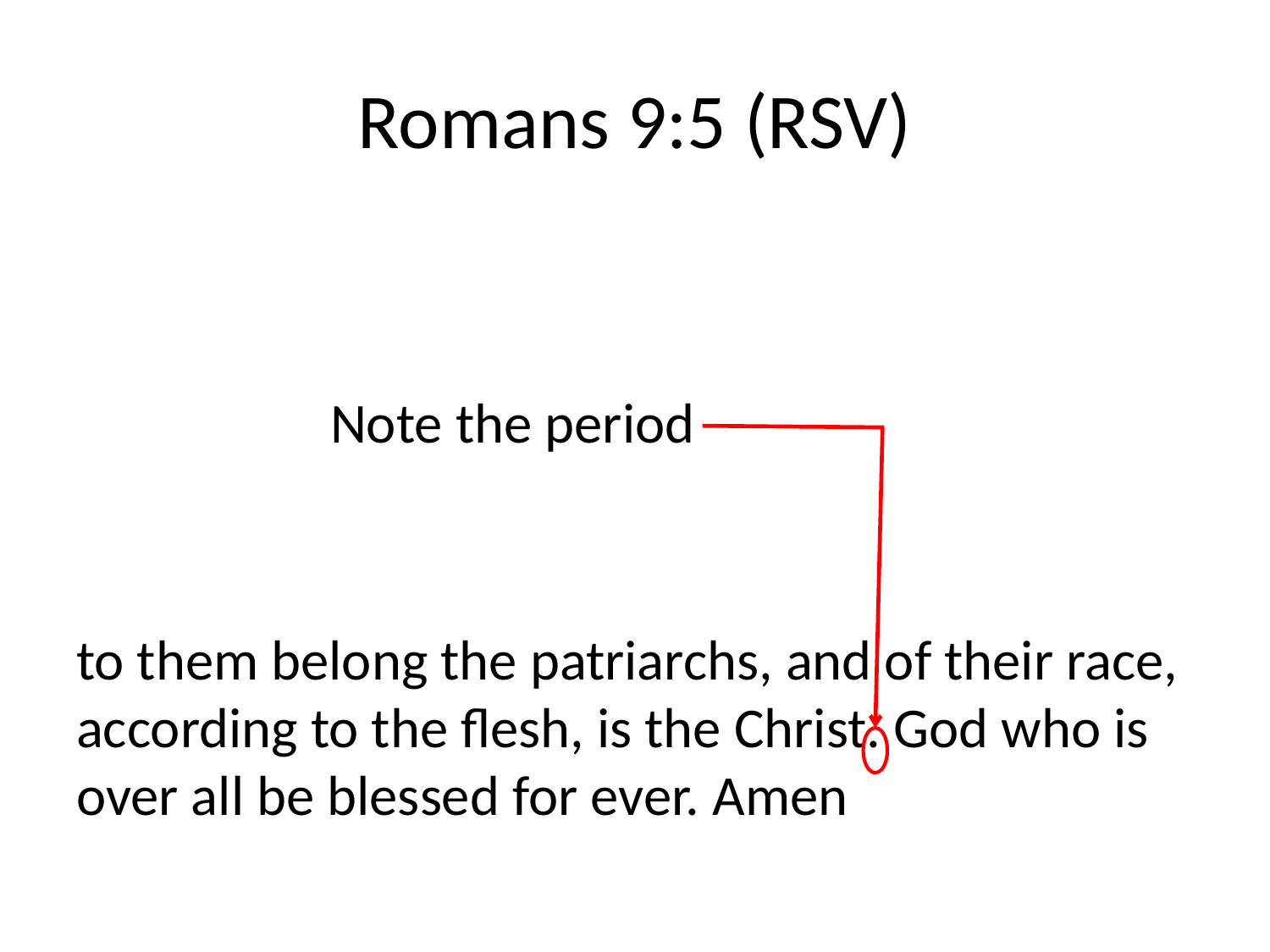

# Romans 9:5 (RSV)

		Note the period

to them belong the patriarchs, and of their race, according to the flesh, is the Christ. God who is over all be blessed for ever. Amen